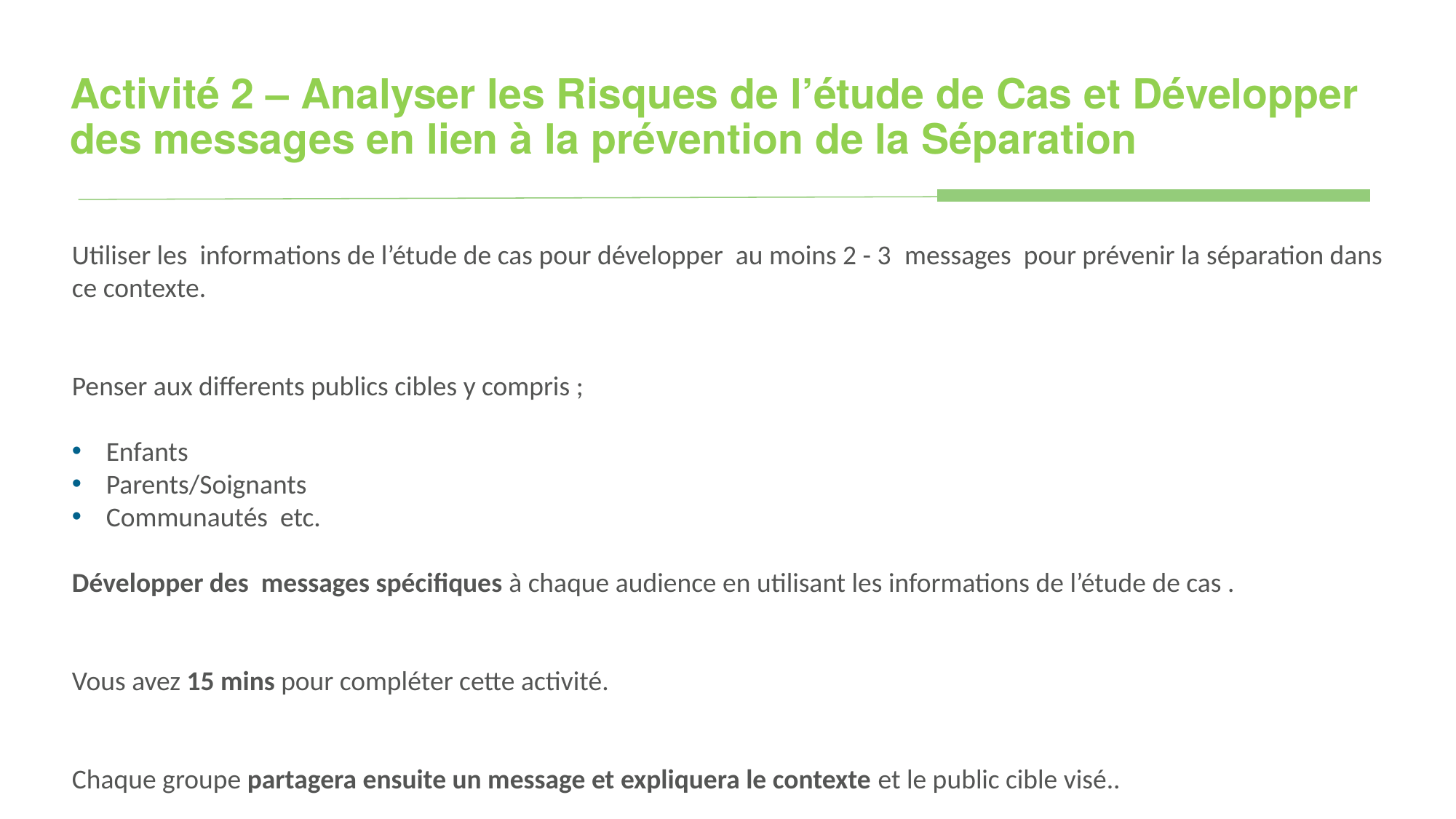

# Activité 2 – Analyser les Risques de l’étude de Cas et Développer des messages en lien à la prévention de la Séparation
Utiliser les  informations de l’étude de cas pour développer  au moins 2 - 3  messages  pour prévenir la séparation dans ce contexte.
Penser aux differents publics cibles y compris ;

Enfants
Parents/Soignants
Communautés  etc.

Développer des  messages spécifiques à chaque audience en utilisant les informations de l’étude de cas .
Vous avez 15 mins pour compléter cette activité.

Chaque groupe partagera ensuite un message et expliquera le contexte et le public cible visé..